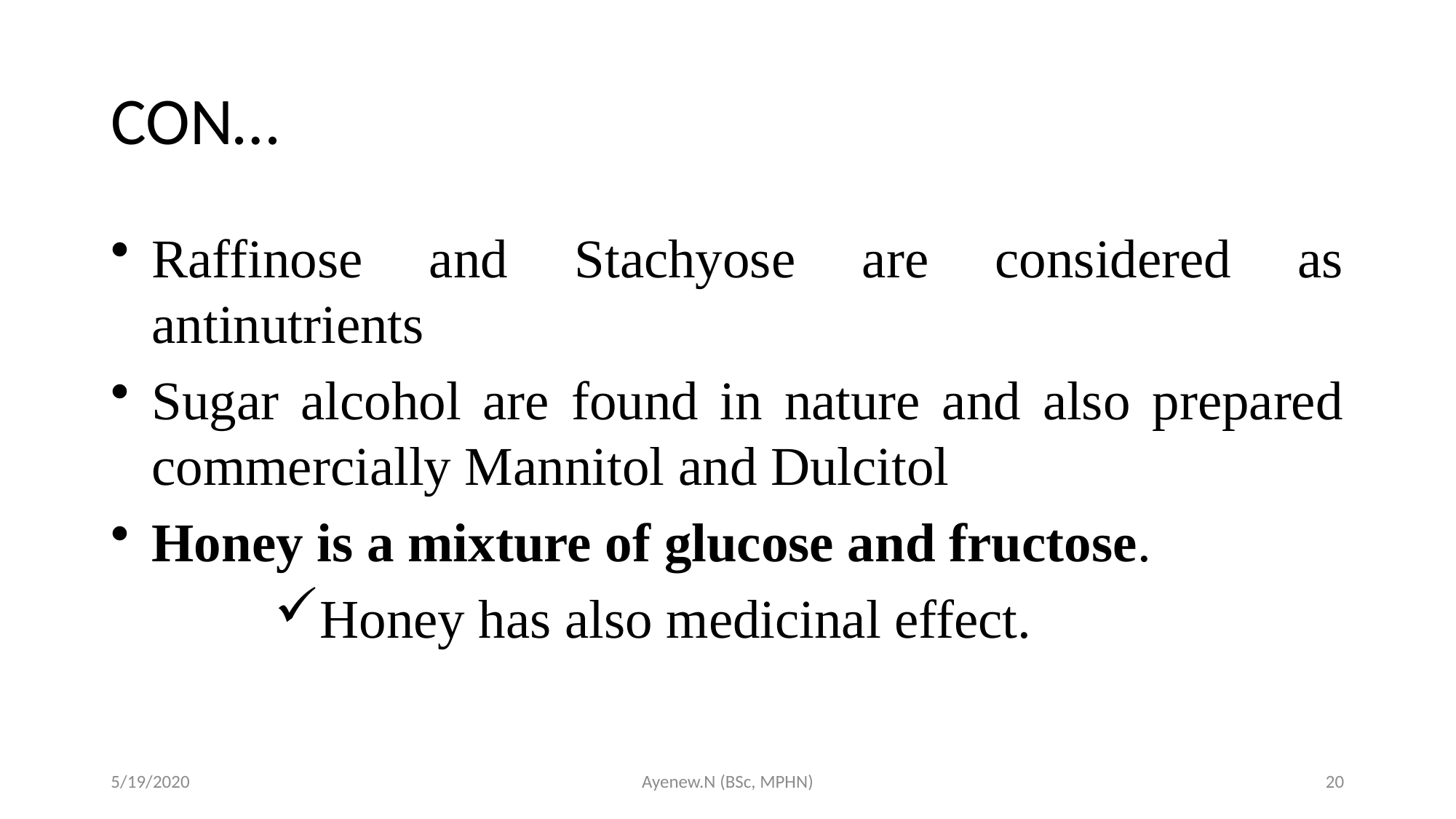

# CON…
Raffinose and Stachyose are considered as antinutrients
Sugar alcohol are found in nature and also prepared commercially Mannitol and Dulcitol
Honey is a mixture of glucose and fructose.
Honey has also medicinal effect.

5/19/2020
Ayenew.N (BSc, MPHN)
20